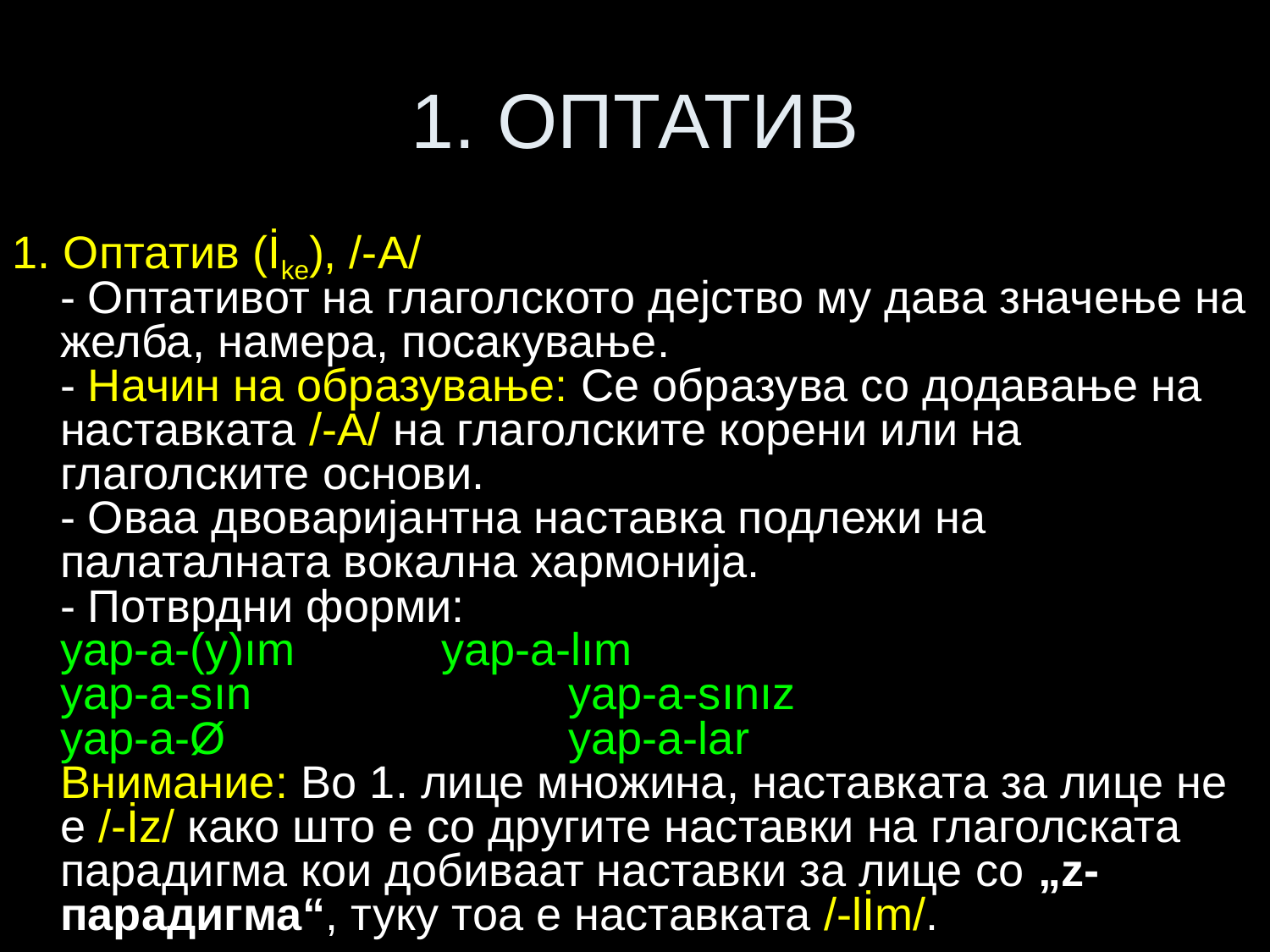

# 1. ОПТАТИВ
1. Оптатив (İke), /-A/
- Оптативот на глаголското дејство му дава значење на желба, намера, посакување.
- Начин на образување: Се образува со додавање на наставката /-A/ на глаголските корени или на глаголските основи.
- Оваа двоваријантна наставка подлежи на палаталната вокална хармонија.
- Потврдни форми:
yap-a-(y)ım		yap-a-lım
yap-a-sın			yap-a-sınız
yap-a-Ø			yap-a-lar
Внимание: Во 1. лице множина, наставката за лице не е /-İz/ како што е со другите наставки на глаголската парадигма кои добиваат наставки за лице со „z-парадигма“, туку тоа е наставката /-lİm/.